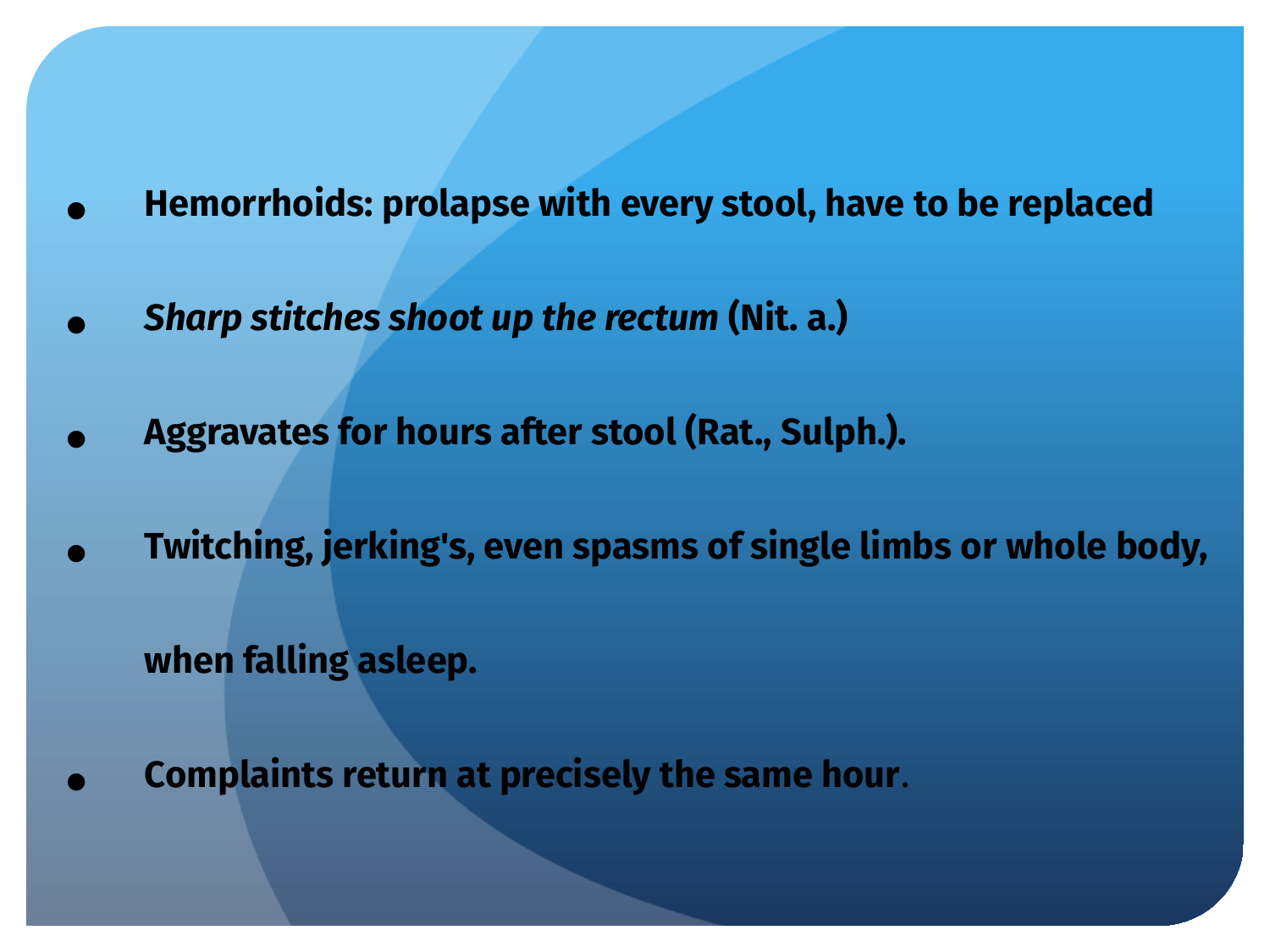

Hemorrhoids: prolapse with every stool, have to be replaced
Sharp stitches shoot up the rectum (Nit. a.)
Aggravates for hours after stool (Rat., Sulph.).
Twitching, jerking's, even spasms of single limbs or whole body, when falling asleep.
Complaints return at precisely the same hour.